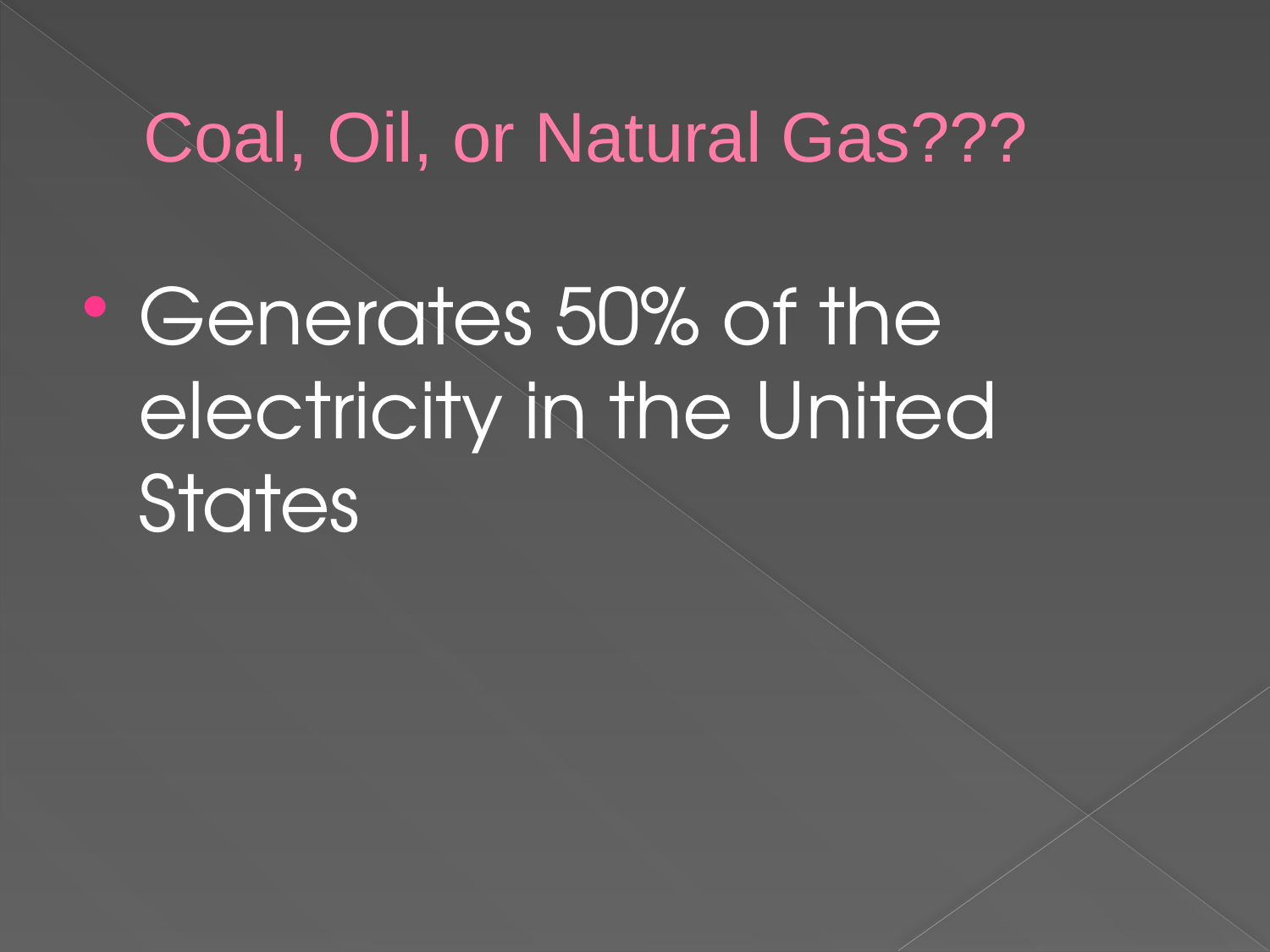

# Coal, Oil, or Natural Gas???
Generates 50% of the electricity in the United States